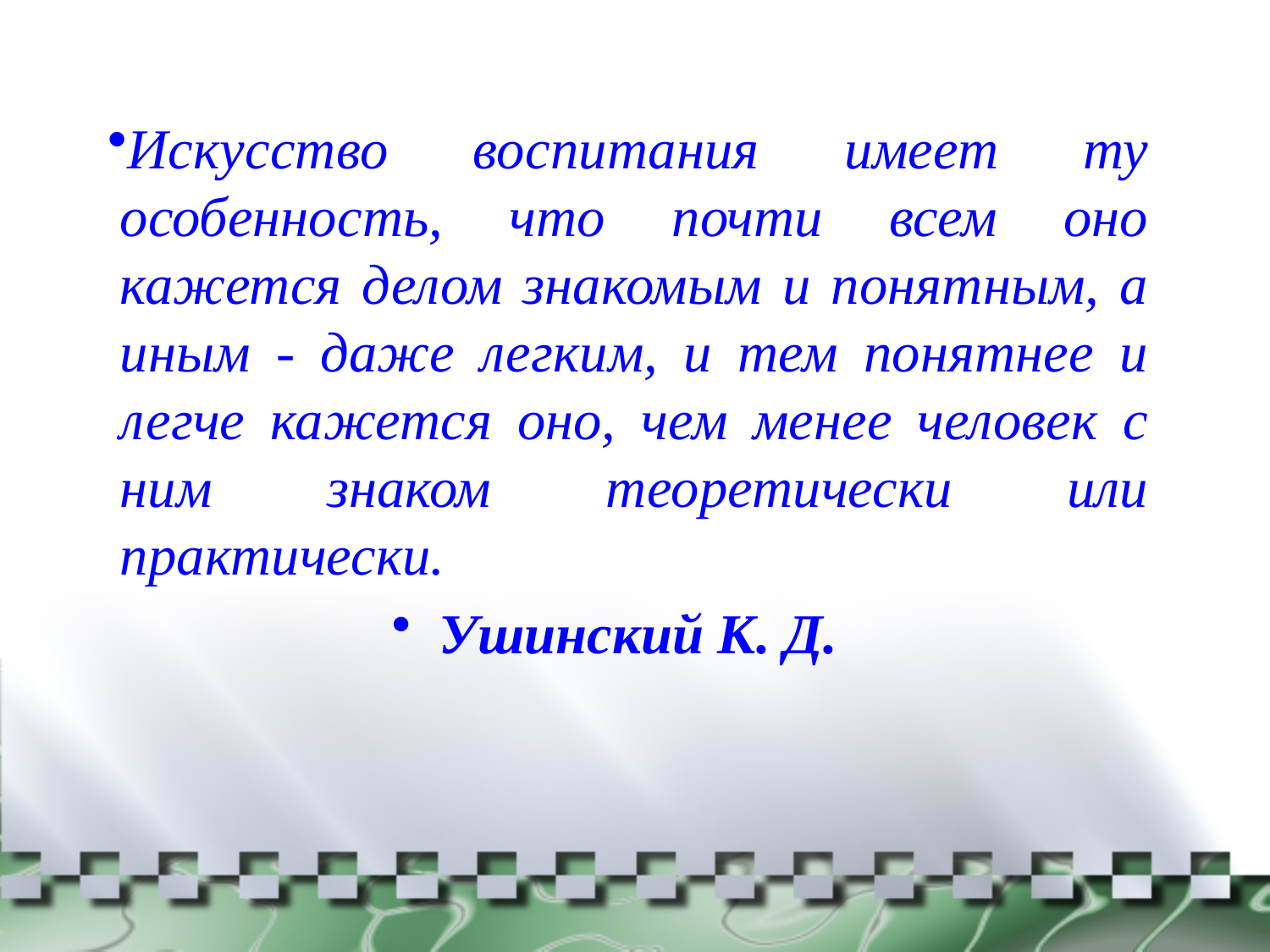

Искусство воспитания имеет ту особенность, что почти всем оно кажется делом знакомым и понятным, а иным - даже легким, и тем понятнее и легче кажется оно, чем менее человек с ним знаком теоретически или практически.
Ушинский К. Д.